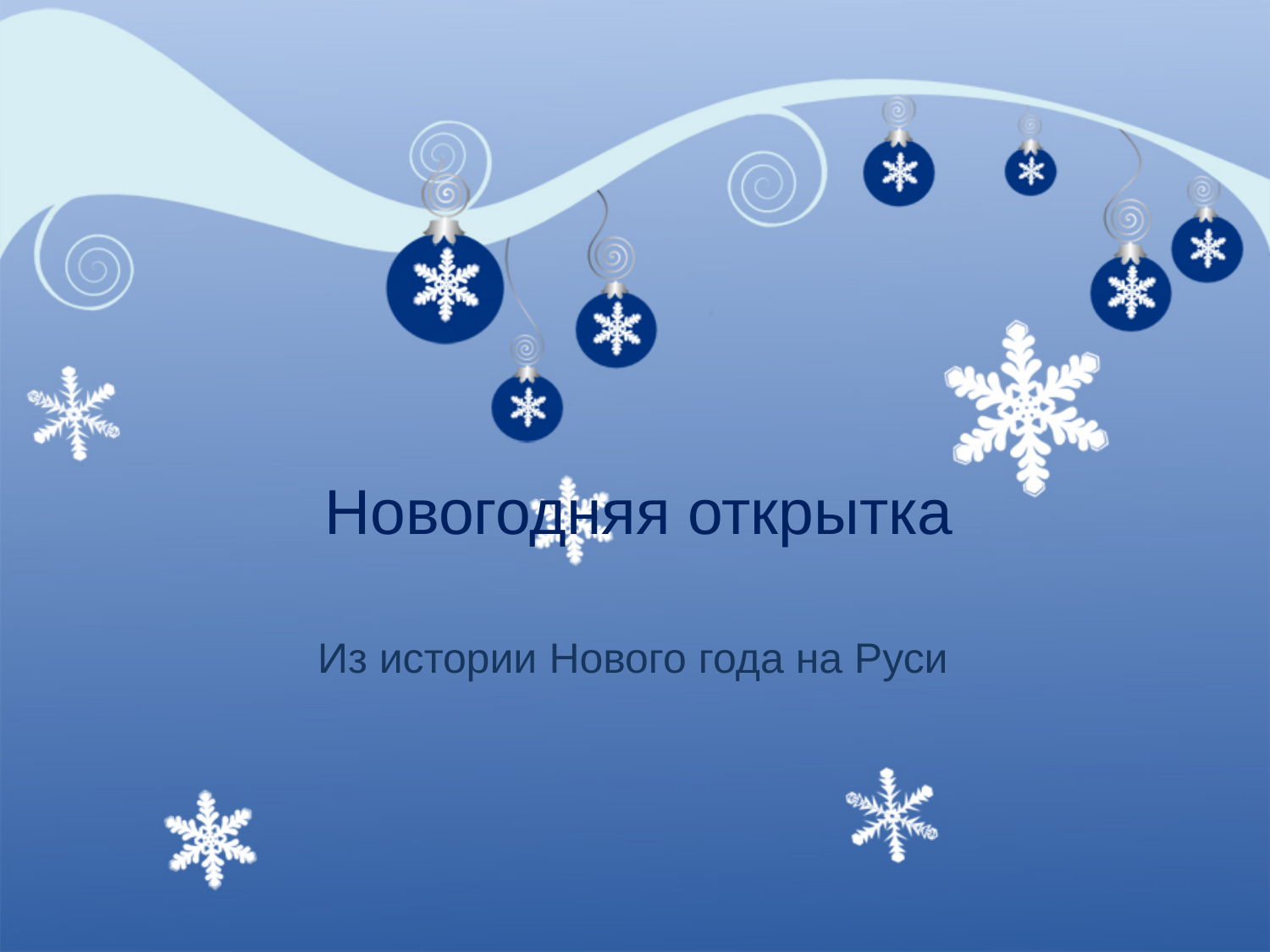

# Новогодняя открытка
Из истории Нового года на Руси